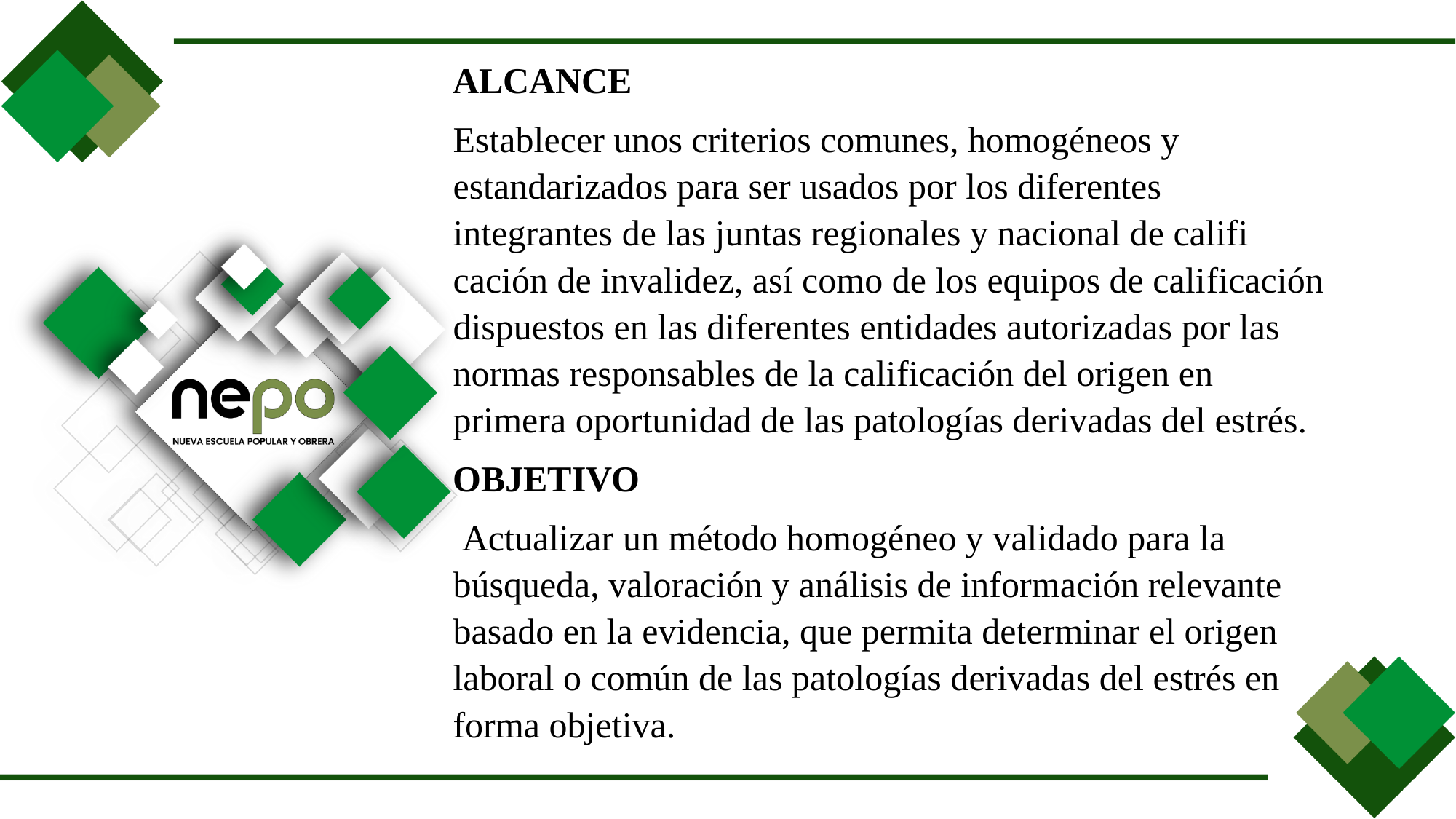

ALCANCE
Establecer unos criterios comunes, homogéneos y estandarizados para ser usados por los diferentes integrantes de las juntas regionales y nacional de califi­cación de invalidez, así como de los equipos de cali­ficación dispuestos en las diferentes entidades autorizadas por las normas responsables de la cali­ficación del origen en primera oportunidad de las patologías derivadas del estrés.
OBJETIVO
 Actualizar un método homogéneo y validado para la búsqueda, valoración y análisis de información relevante basado en la evidencia, que permita determinar el origen  laboral o común de las patologías derivadas del estrés en forma objetiva.